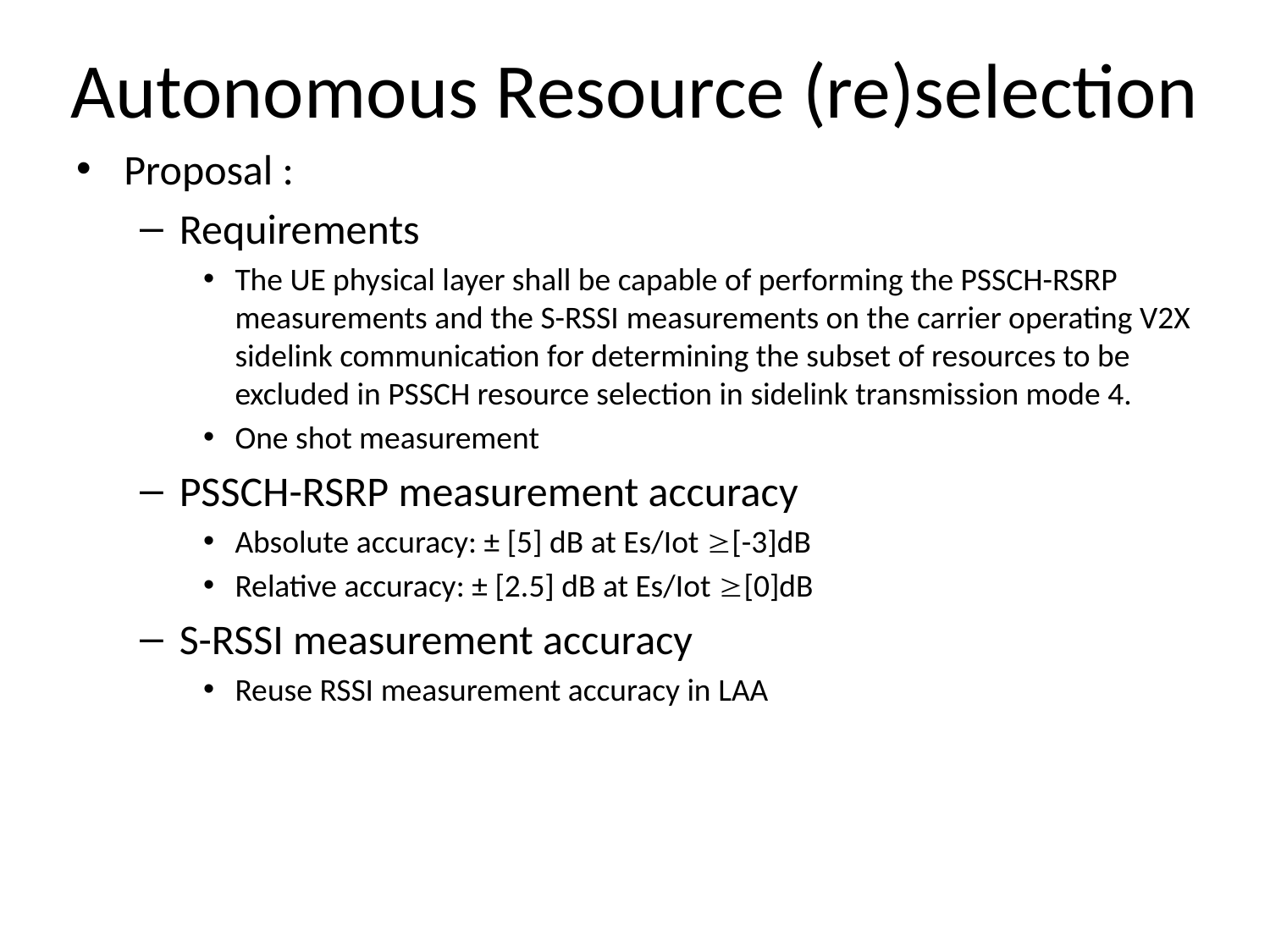

# Autonomous Resource (re)selection
Proposal :
Requirements
The UE physical layer shall be capable of performing the PSSCH-RSRP measurements and the S-RSSI measurements on the carrier operating V2X sidelink communication for determining the subset of resources to be excluded in PSSCH resource selection in sidelink transmission mode 4.
One shot measurement
PSSCH-RSRP measurement accuracy
Absolute accuracy: ± [5] dB at Es/Iot ≥[-3]dB
Relative accuracy: ± [2.5] dB at Es/Iot ≥[0]dB
S-RSSI measurement accuracy
Reuse RSSI measurement accuracy in LAA